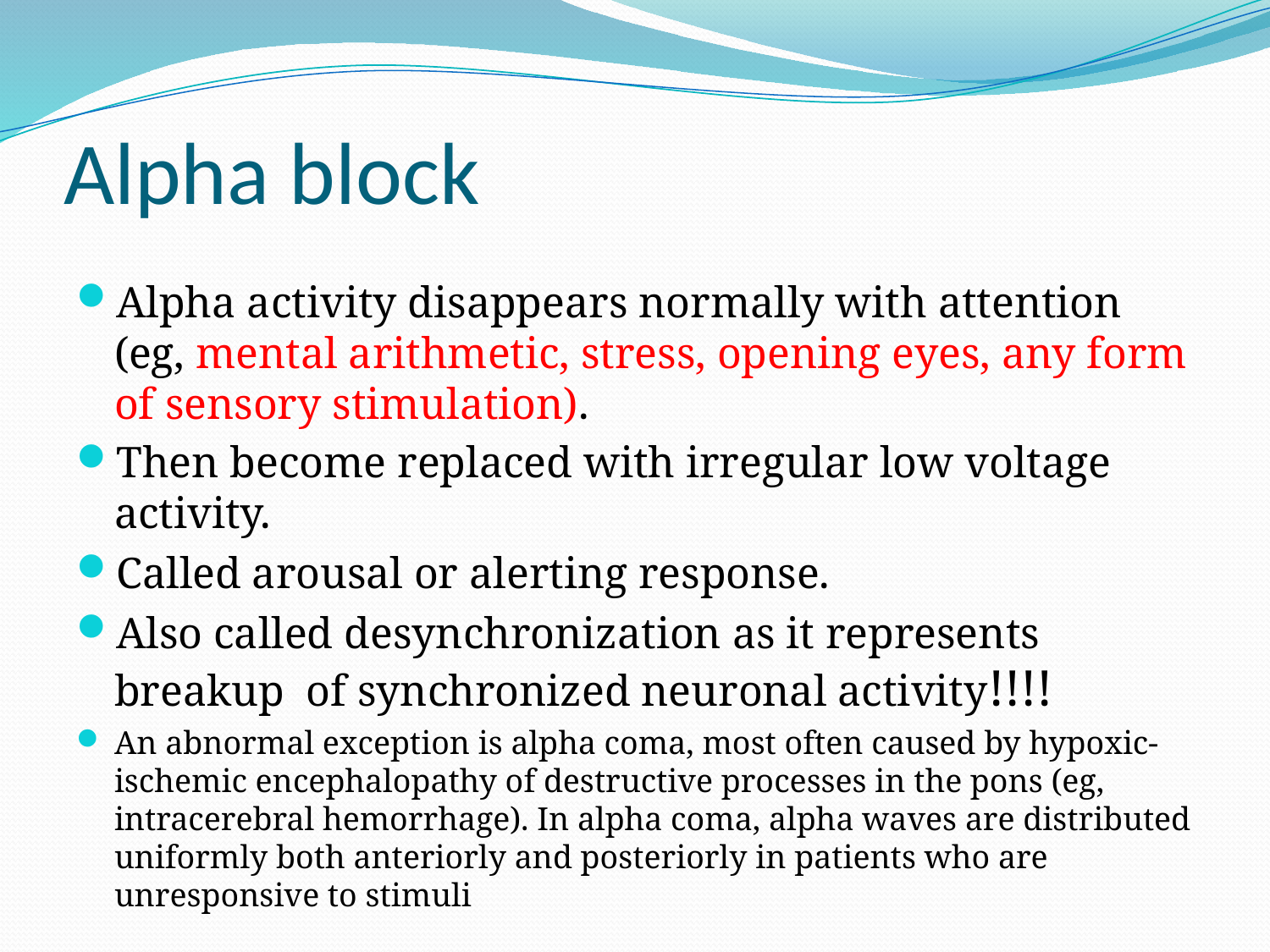

# Alpha block
Alpha activity disappears normally with attention (eg, mental arithmetic, stress, opening eyes, any form of sensory stimulation).
Then become replaced with irregular low voltage activity.
Called arousal or alerting response.
Also called desynchronization as it represents  breakup  of synchronized neuronal activity!!!!
An abnormal exception is alpha coma, most often caused by hypoxic-ischemic encephalopathy of destructive processes in the pons (eg, intracerebral hemorrhage). In alpha coma, alpha waves are distributed uniformly both anteriorly and posteriorly in patients who are unresponsive to stimuli